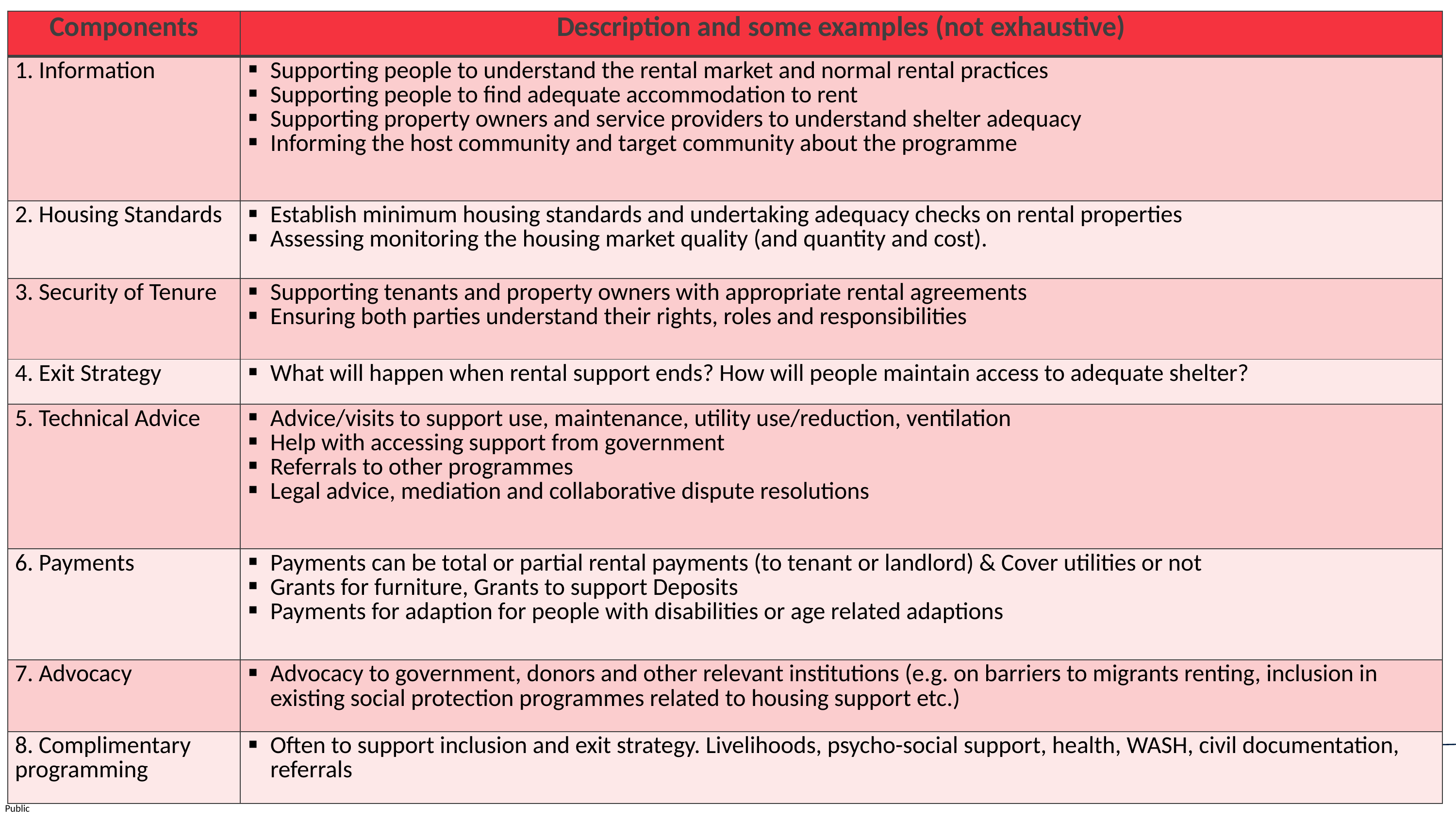

| Components | Description and some examples (not exhaustive) |
| --- | --- |
| 1. Information | Supporting people to understand the rental market and normal rental practices Supporting people to find adequate accommodation to rent Supporting property owners and service providers to understand shelter adequacy Informing the host community and target community about the programme |
| 2. Housing Standards | Establish minimum housing standards and undertaking adequacy checks on rental properties Assessing monitoring the housing market quality (and quantity and cost). |
| 3. Security of Tenure | Supporting tenants and property owners with appropriate rental agreements Ensuring both parties understand their rights, roles and responsibilities |
| 4. Exit Strategy | What will happen when rental support ends? How will people maintain access to adequate shelter? |
| 5. Technical Advice | Advice/visits to support use, maintenance, utility use/reduction, ventilation Help with accessing support from government Referrals to other programmes Legal advice, mediation and collaborative dispute resolutions |
| 6. Payments | Payments can be total or partial rental payments (to tenant or landlord) & Cover utilities or not Grants for furniture, Grants to support Deposits Payments for adaption for people with disabilities or age related adaptions |
| 7. Advocacy | Advocacy to government, donors and other relevant institutions (e.g. on barriers to migrants renting, inclusion in existing social protection programmes related to housing support etc.) |
| 8. Complimentary programming | Often to support inclusion and exit strategy. Livelihoods, psycho-social support, health, WASH, civil documentation, referrals |